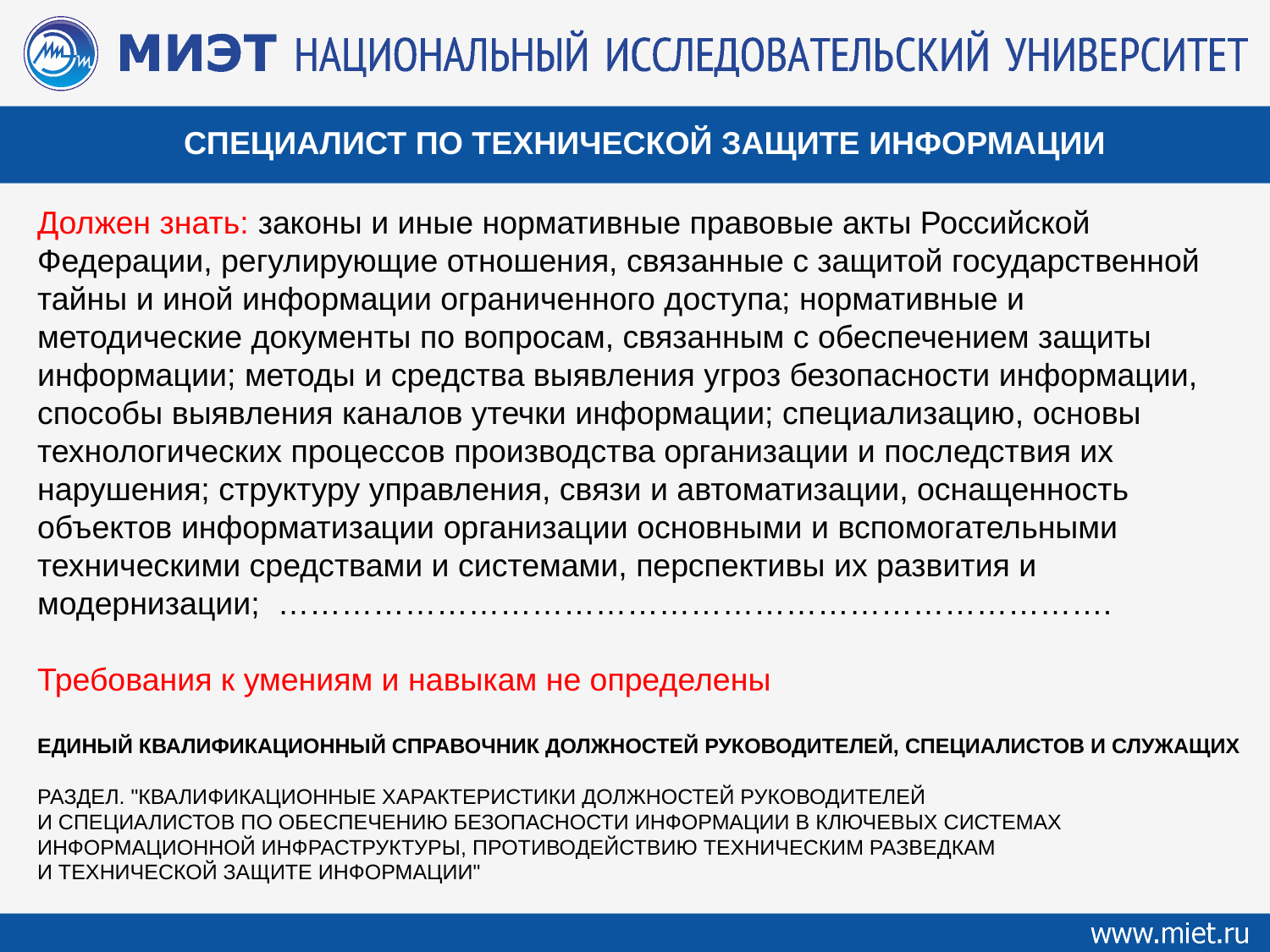

СПЕЦИАЛИСТ ПО ТЕХНИЧЕСКОЙ ЗАЩИТЕ ИНФОРМАЦИИ
Должен знать: законы и иные нормативные правовые акты Российской Федерации, регулирующие отношения, связанные с защитой государственной тайны и иной информации ограниченного доступа; нормативные и методические документы по вопросам, связанным с обеспечением защиты информации; методы и средства выявления угроз безопасности информации, способы выявления каналов утечки информации; специализацию, основы технологических процессов производства организации и последствия их нарушения; структуру управления, связи и автоматизации, оснащенность объектов информатизации организации основными и вспомогательными техническими средствами и системами, перспективы их развития и модернизации;  …………………………………………………………………….

Требования к умениям и навыкам не определены
ЕДИНЫЙ КВАЛИФИКАЦИОННЫЙ СПРАВОЧНИК ДОЛЖНОСТЕЙ РУКОВОДИТЕЛЕЙ, СПЕЦИАЛИСТОВ И СЛУЖАЩИХ

РАЗДЕЛ. "КВАЛИФИКАЦИОННЫЕ ХАРАКТЕРИСТИКИ ДОЛЖНОСТЕЙ РУКОВОДИТЕЛЕЙ
И СПЕЦИАЛИСТОВ ПО ОБЕСПЕЧЕНИЮ БЕЗОПАСНОСТИ ИНФОРМАЦИИ В КЛЮЧЕВЫХ СИСТЕМАХ ИНФОРМАЦИОННОЙ ИНФРАСТРУКТУРЫ, ПРОТИВОДЕЙСТВИЮ ТЕХНИЧЕСКИМ РАЗВЕДКАМ
И ТЕХНИЧЕСКОЙ ЗАЩИТЕ ИНФОРМАЦИИ"